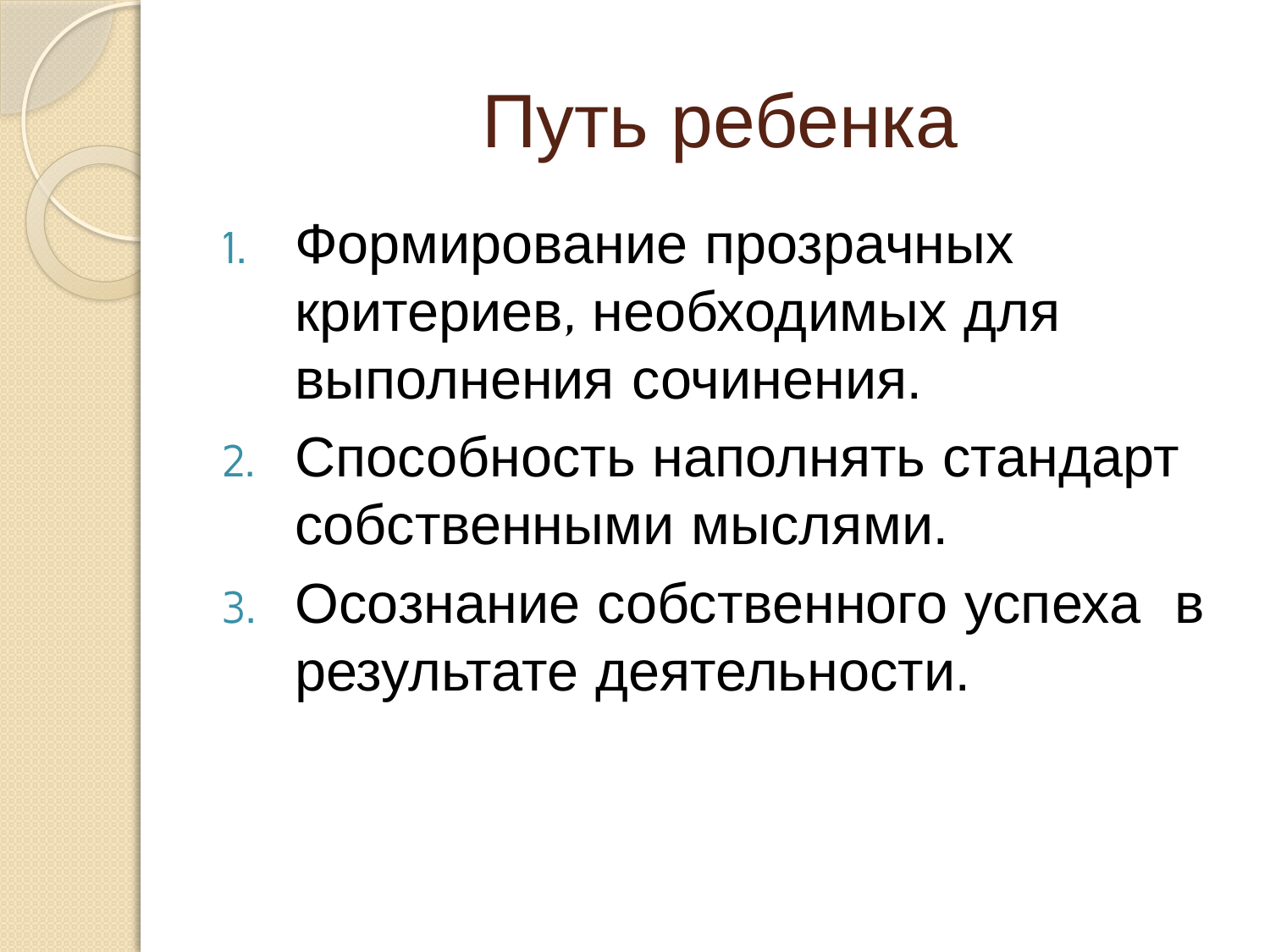

# Путь ребенка
Формирование прозрачных критериев, необходимых для выполнения сочинения.
Способность наполнять стандарт собственными мыслями.
Осознание собственного успеха  в результате деятельности.